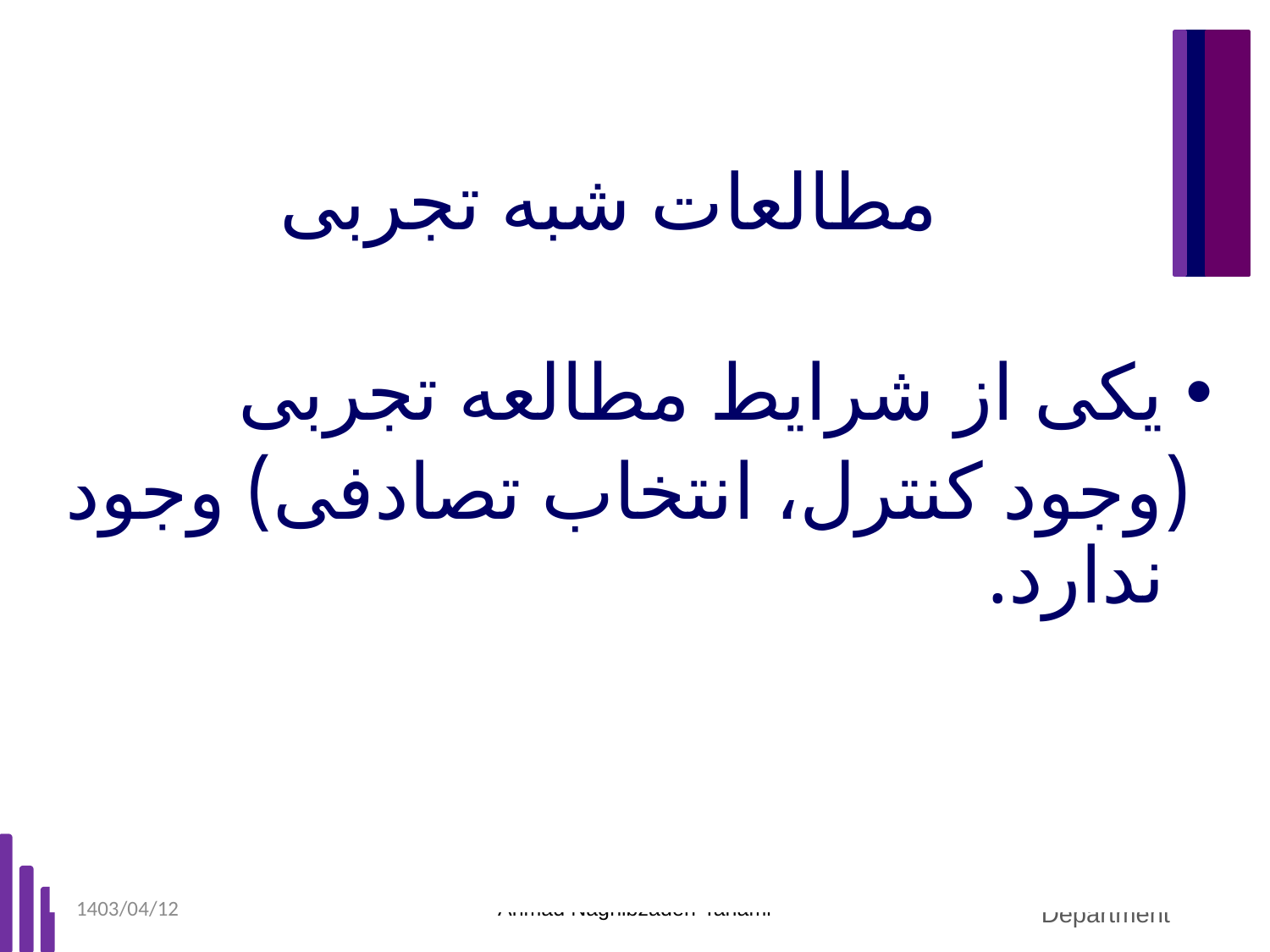

# مطالعات شبه تجربی
یکی از شرایط مطالعه تجربی
 (وجود کنترل، انتخاب تصادفی) وجود ندارد.

1403/04/12
Ahmad Naghibzadeh-Tahami